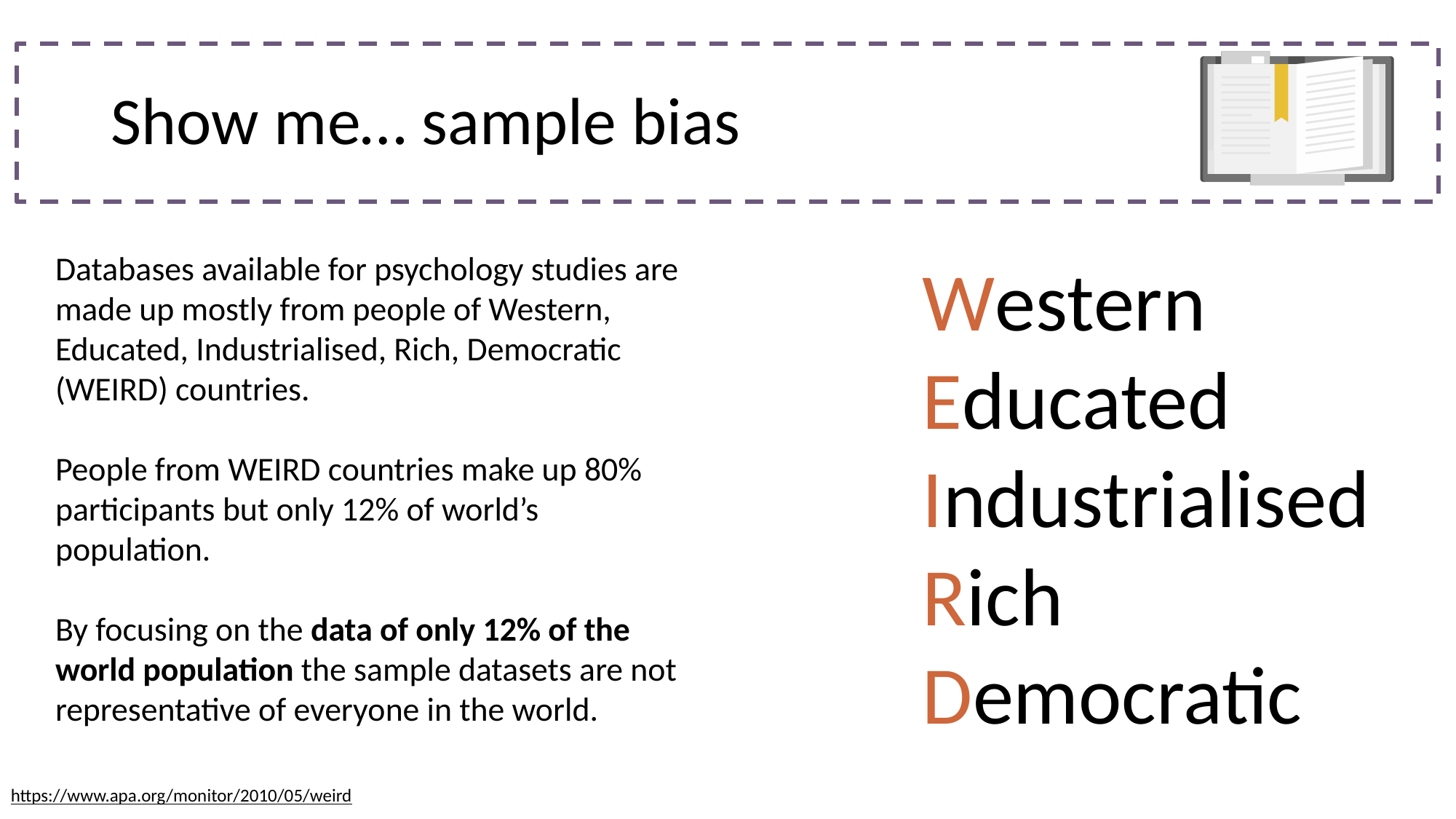

# Show me… sample bias
Databases available for psychology studies are made up mostly from people of Western, Educated, Industrialised, Rich, Democratic (WEIRD) countries.

People from WEIRD countries make up 80% participants but only 12% of world’s population.

By focusing on the data of only 12% of the world population the sample datasets are not representative of everyone in the world.
Western
Educated
Industrialised
Rich
Democratic
https://www.apa.org/monitor/2010/05/weird